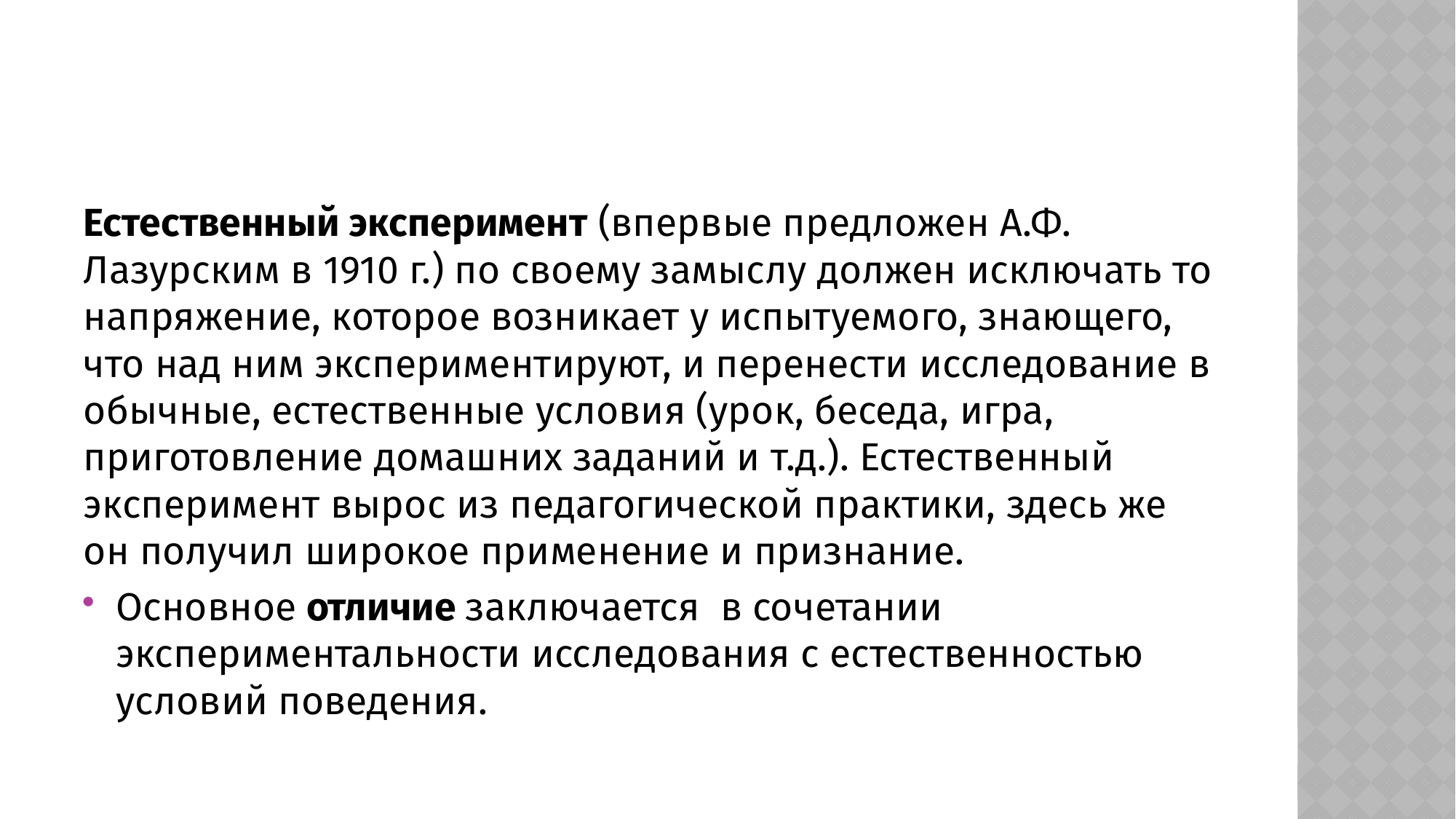

#
Естественный эксперимент (впервые предложен А.Ф. Лазурским в 1910 г.) по своему замыслу должен исключать то напряжение, которое возникает у испытуемого, знающего, что над ним экспериментируют, и перенести исследование в обыч­ные, естественные условия (урок, беседа, игра, приготовление домашних заданий и т.д.). Естественный эксперимент вырос из педагогической практики, здесь же он получил широкое применение и признание.
Основное отличие заключается  в сочетании  экспериментальности исследования с естественностью условий поведения.